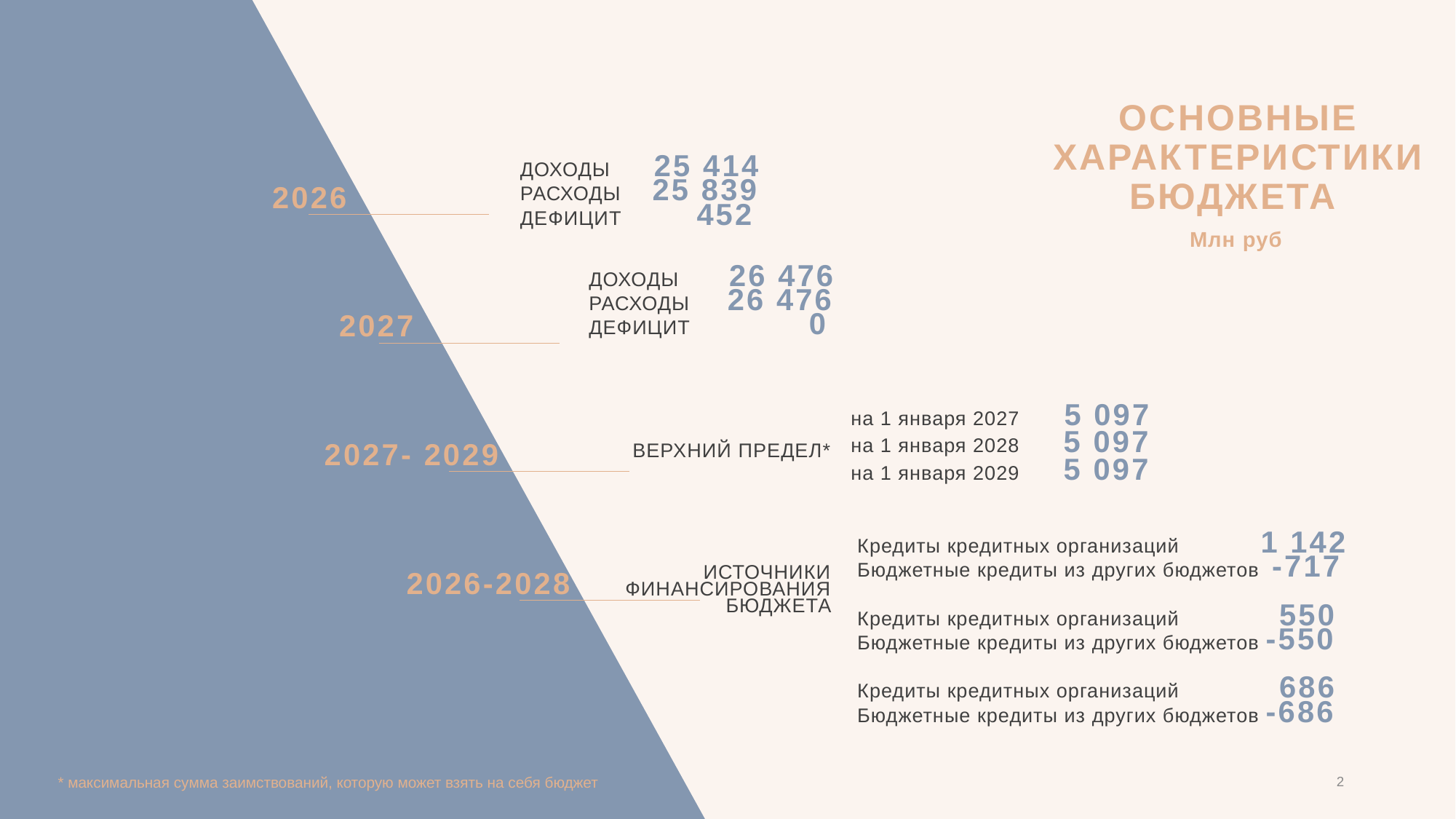

основные характеристики бюджета
Доходы       25 414
Расходы     25 839
Дефицит            452
2026
Млн руб
Доходы        26 476
Расходы      26 476
Дефицит                   0

2027
на 1 января 2027      5 097
на 1 января 2028       5 097
на 1 января 2029       5 097

Верхний предел*

2027- 2029
Кредиты кредитных организаций             1 142
Бюджетные кредиты из других бюджетов  -717

Кредиты кредитных организаций                550
Бюджетные кредиты из других бюджетов -550

Кредиты кредитных организаций                686
Бюджетные кредиты из других бюджетов -686

Источники финансирования бюджета
2026-2028
2
* максимальная сумма заимствований, которую может взять на себя бюджет